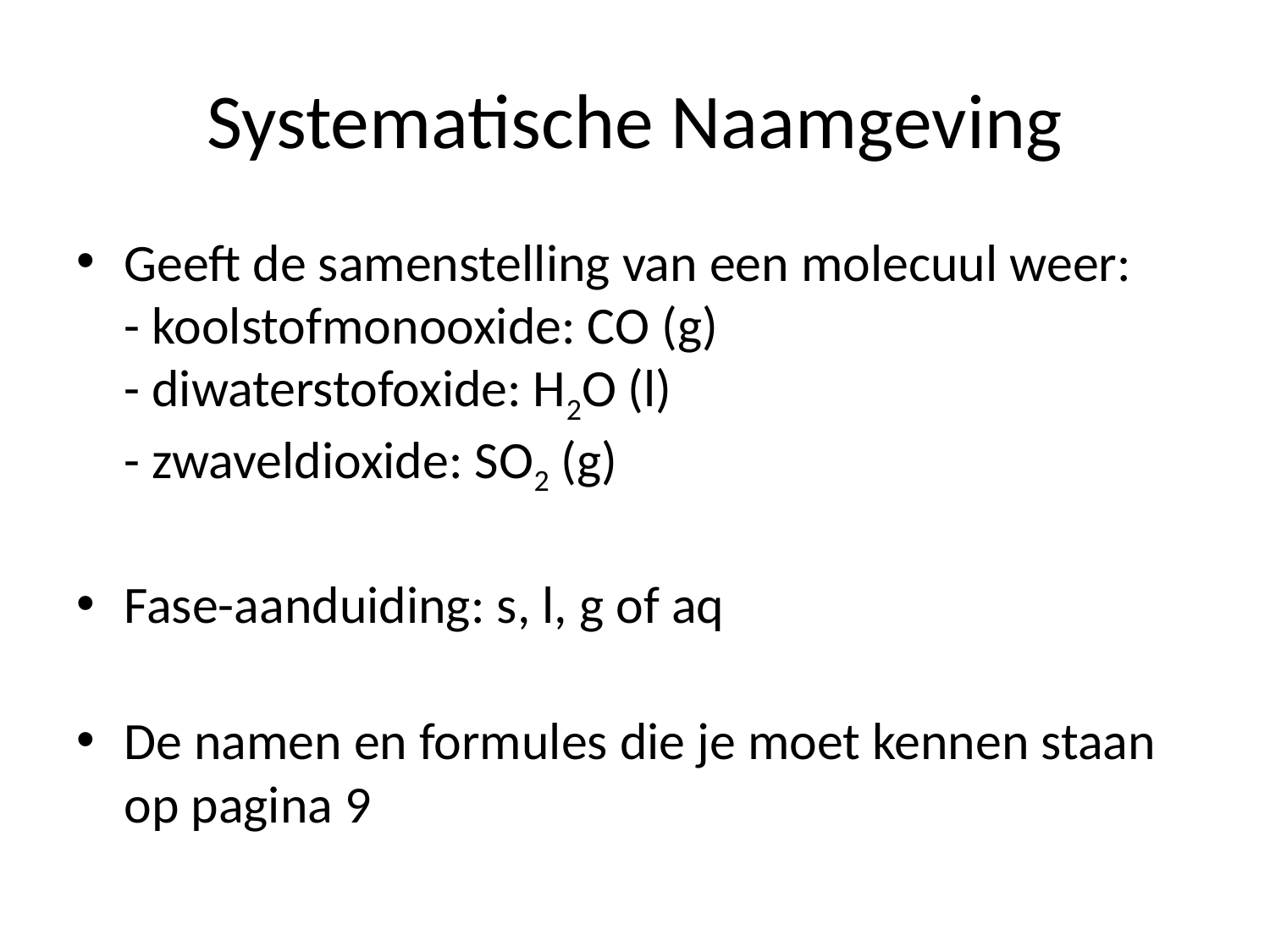

# Systematische Naamgeving
Geeft de samenstelling van een molecuul weer:
- koolstofmonooxide: CO (g)
- diwaterstofoxide: H2O (l)
- zwaveldioxide: SO2 (g)
Fase-aanduiding: s, l, g of aq
De namen en formules die je moet kennen staan op pagina 9